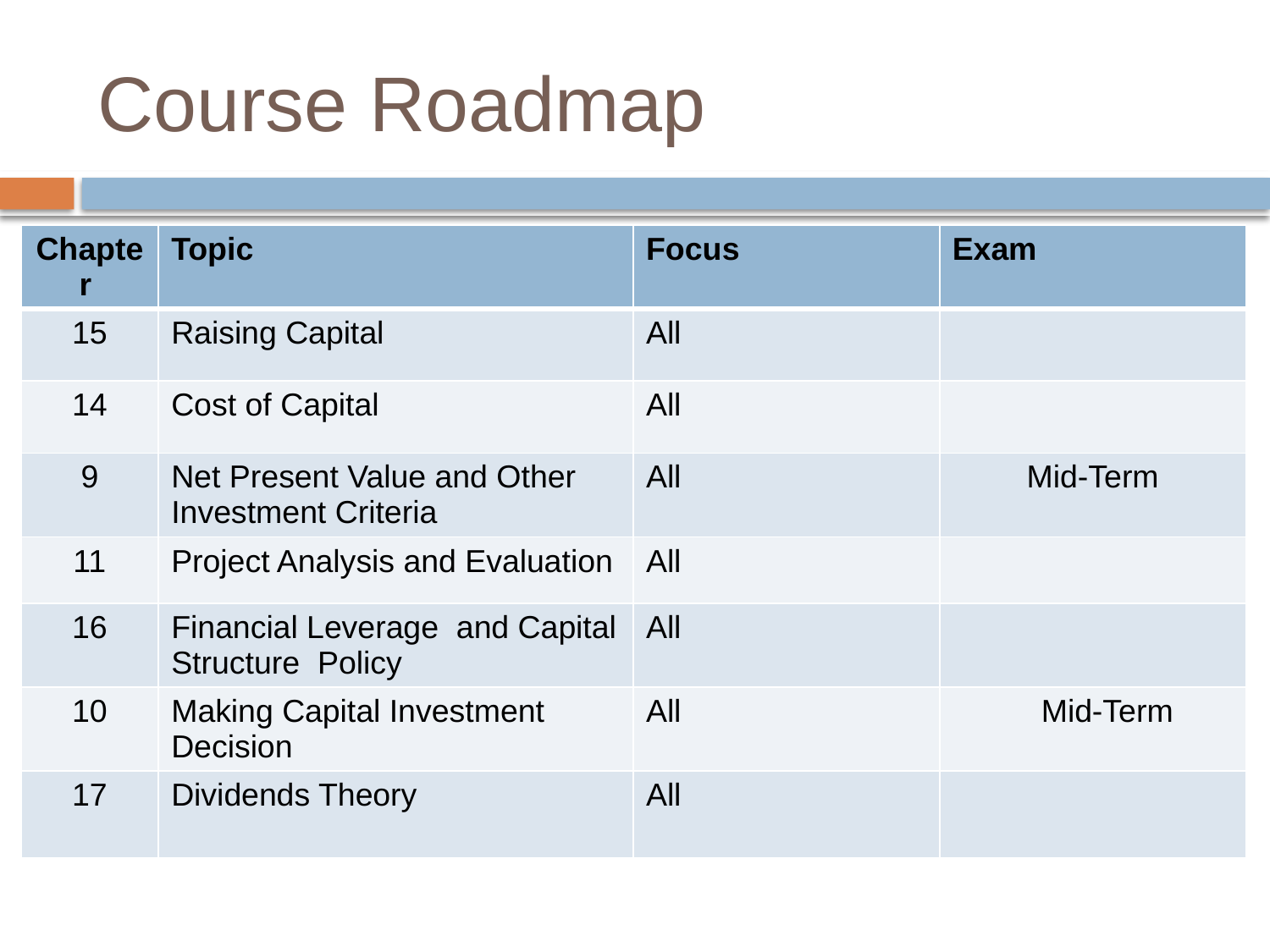

# Course Roadmap
| Chapter | Topic | Focus | Exam |
| --- | --- | --- | --- |
| 15 | Raising Capital | All |  |
| 14 | Cost of Capital | All |  |
| 9 | Net Present Value and Other Investment Criteria | All | Mid-Term |
| 11 | Project Analysis and Evaluation | All |  |
| 16 | Financial Leverage and Capital Structure Policy | All |  |
| 10 | Making Capital Investment Decision | All | Mid-Term |
| 17 | Dividends Theory | All |  |